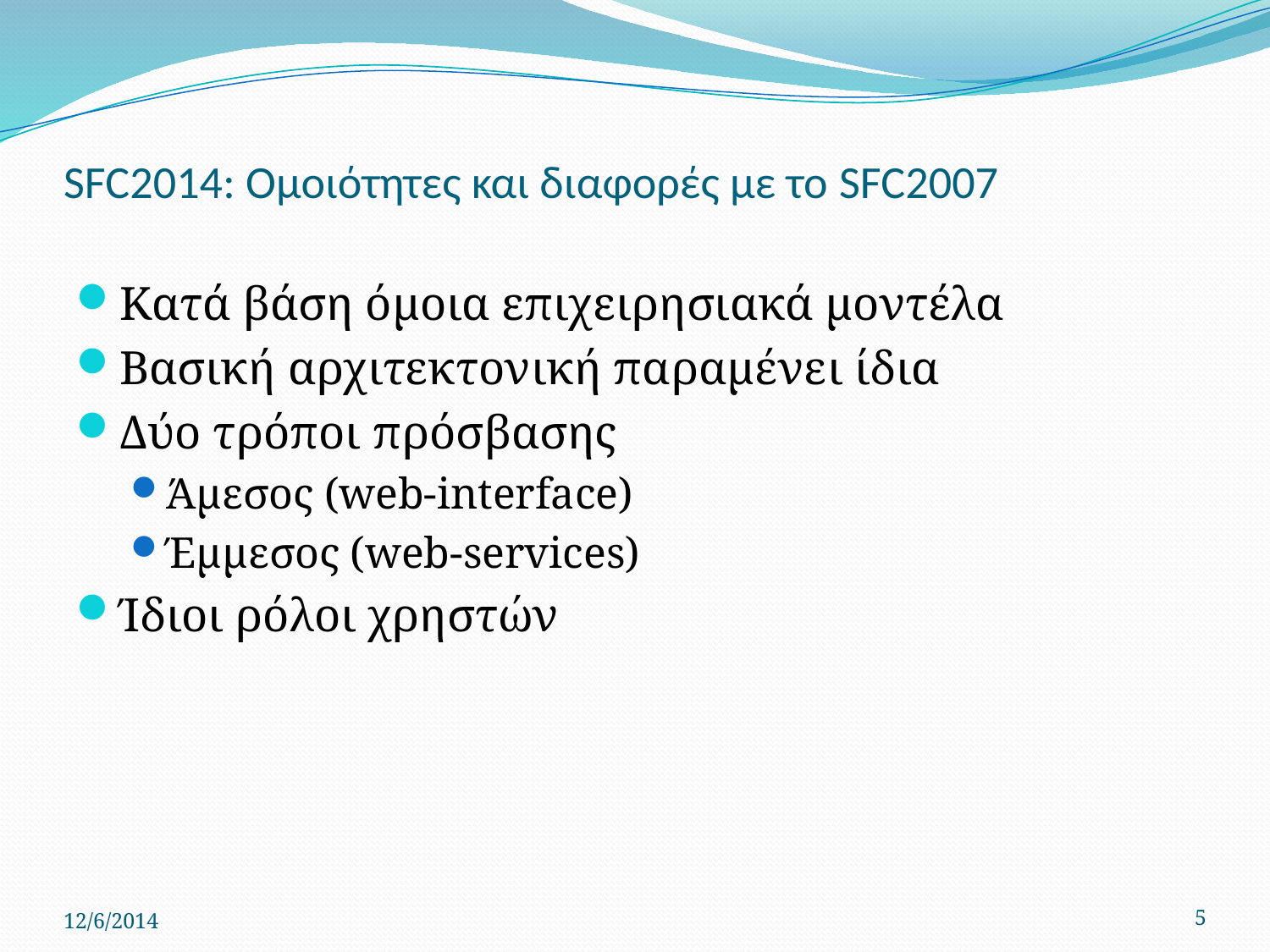

# SFC2014: Ομοιότητες και διαφορές με το SFC2007
Κατά βάση όμοια επιχειρησιακά μοντέλα
Βασική αρχιτεκτονική παραμένει ίδια
Δύο τρόποι πρόσβασης
Άμεσος (web-interface)
Έμμεσος (web-services)
Ίδιοι ρόλοι χρηστών
12/6/2014
5